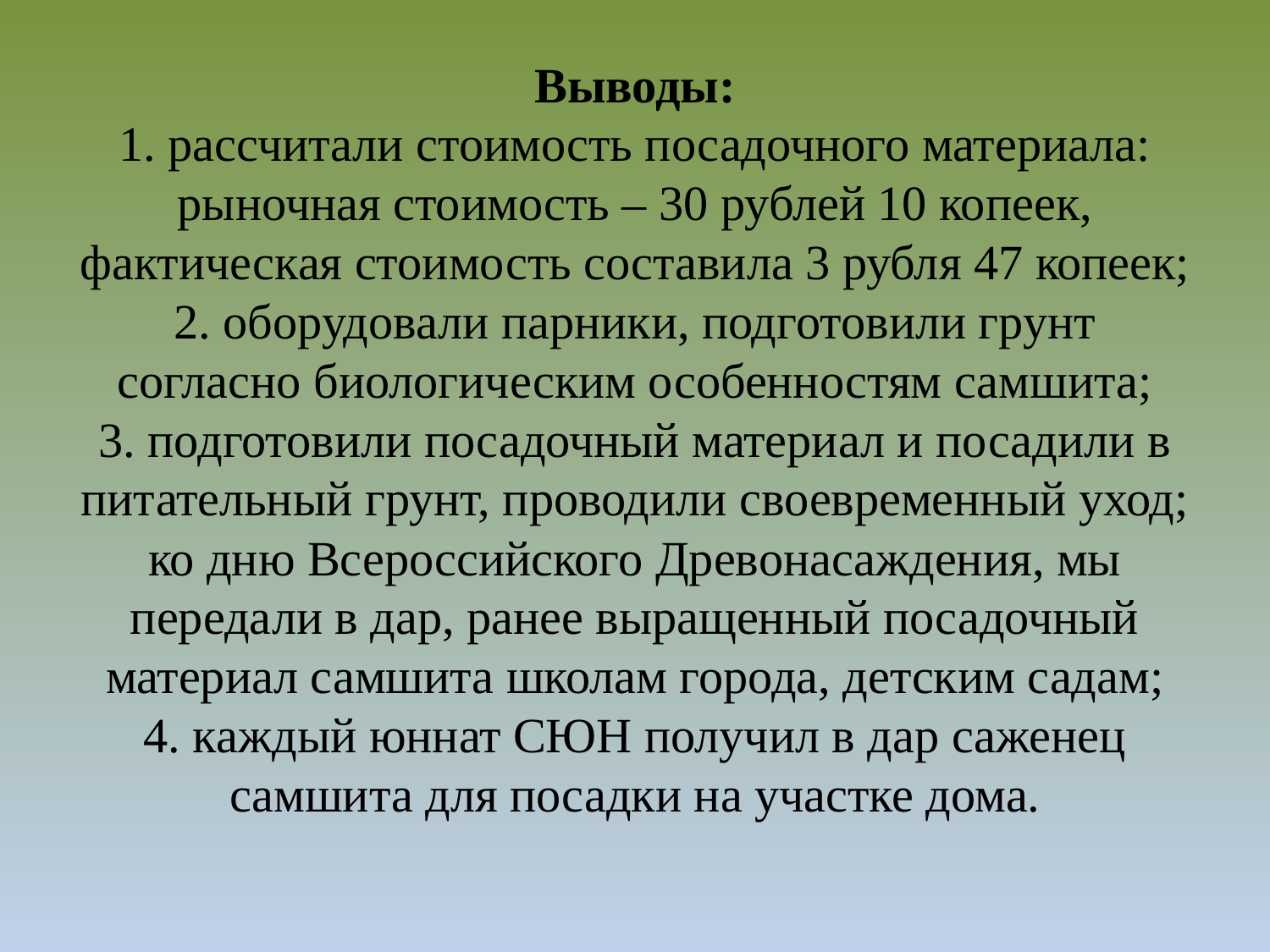

# Выводы: 1. рассчитали стоимость посадочного материала: рыночная стоимость – 30 рублей 10 копеек, фактическая стоимость составила 3 рубля 47 копеек; 2. оборудовали парники, подготовили грунт согласно биологическим особенностям самшита; 3. подготовили посадочный материал и посадили в питательный грунт, проводили своевременный уход; ко дню Всероссийского Древонасаждения, мы передали в дар, ранее выращенный посадочный материал самшита школам города, детским садам; 4. каждый юннат СЮН получил в дар саженец самшита для посадки на участке дома.